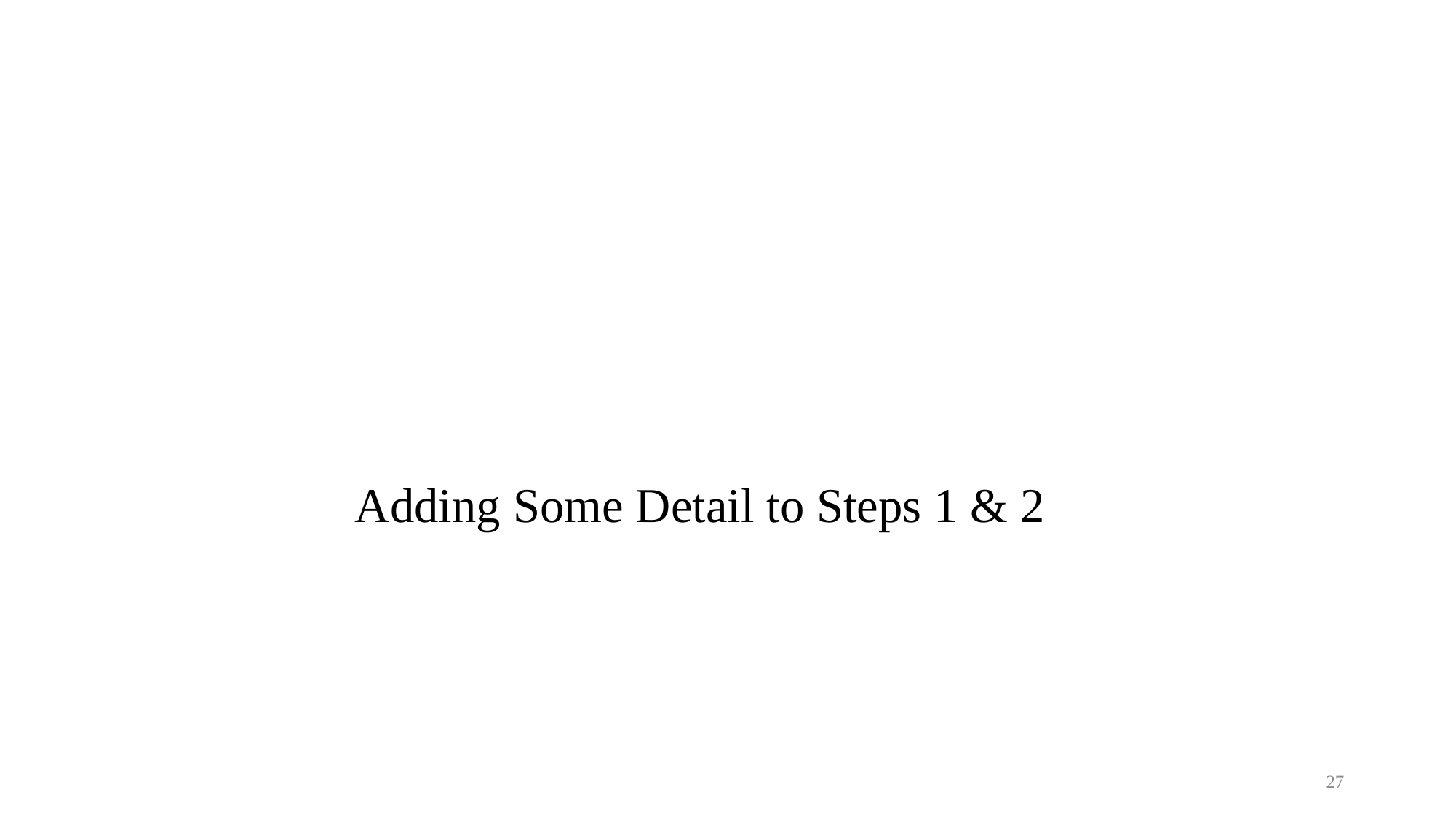

# Adding Some Detail to Steps 1 & 2
27